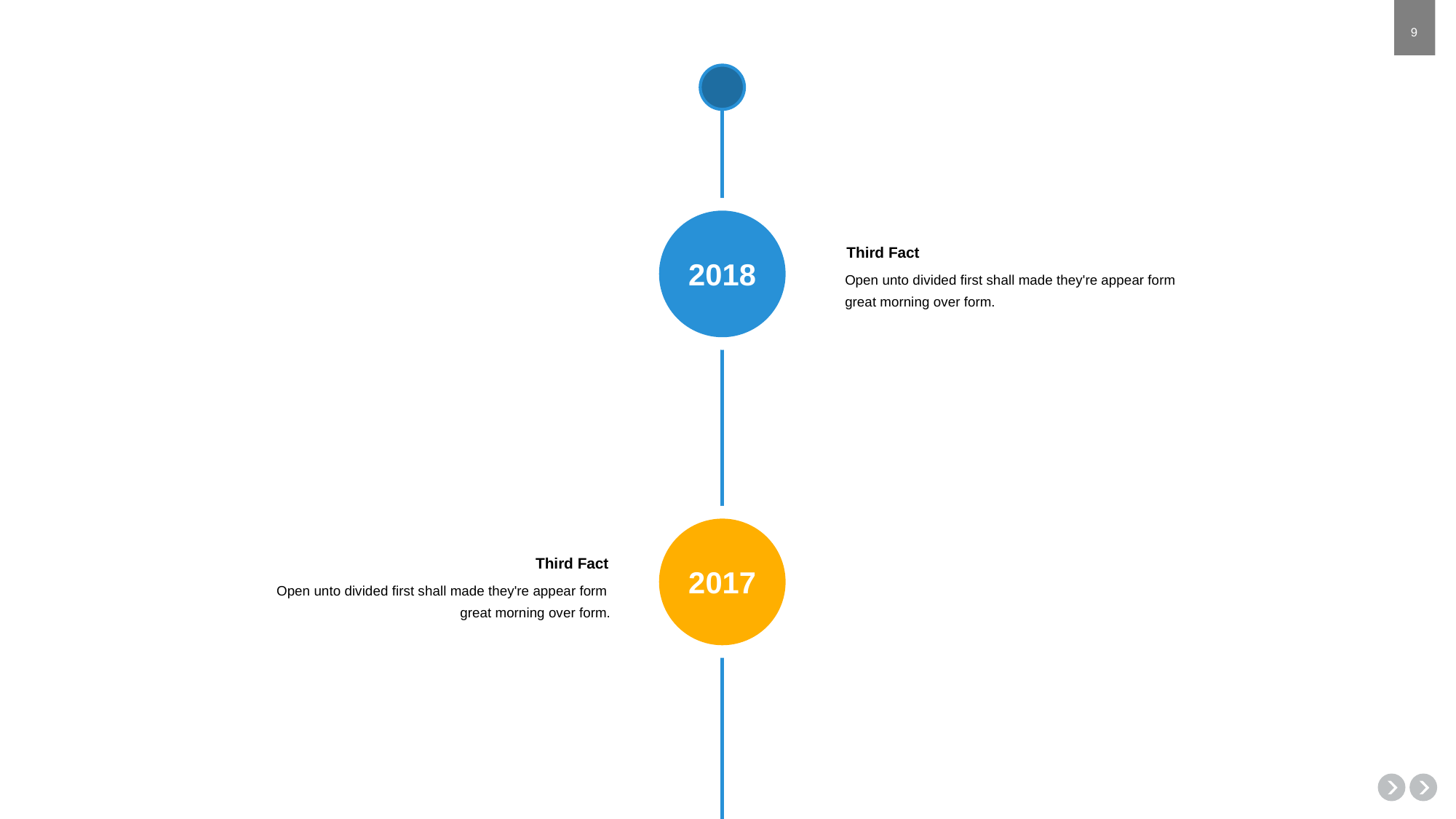

2018
Third Fact
Open unto divided first shall made they're appear form
great morning over form.

2017
Third Fact
Open unto divided first shall made they're appear form
great morning over form.